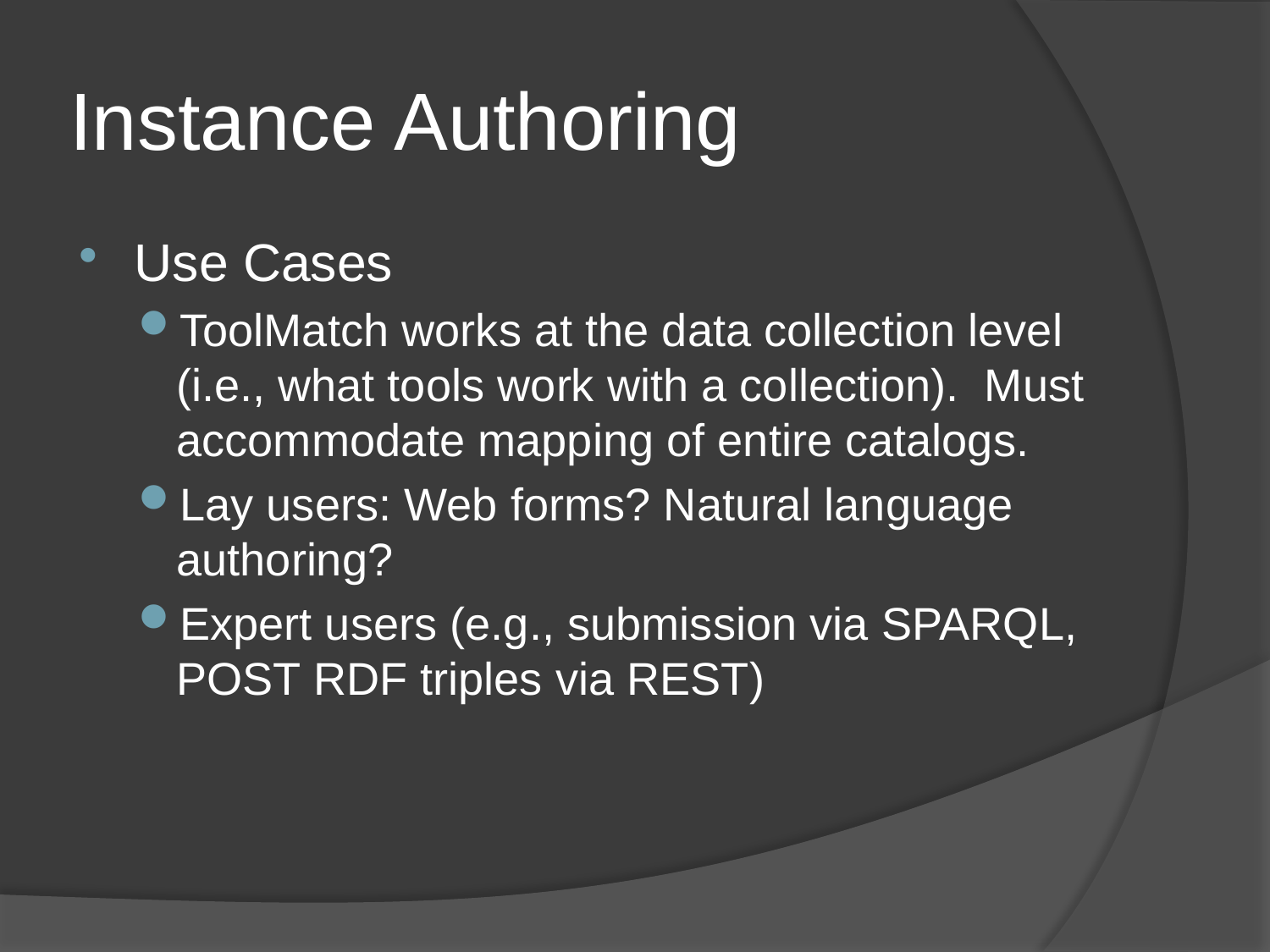

# Instance Authoring
Use Cases
ToolMatch works at the data collection level (i.e., what tools work with a collection).  Must accommodate mapping of entire catalogs.
Lay users: Web forms? Natural language authoring?
Expert users (e.g., submission via SPARQL, POST RDF triples via REST)